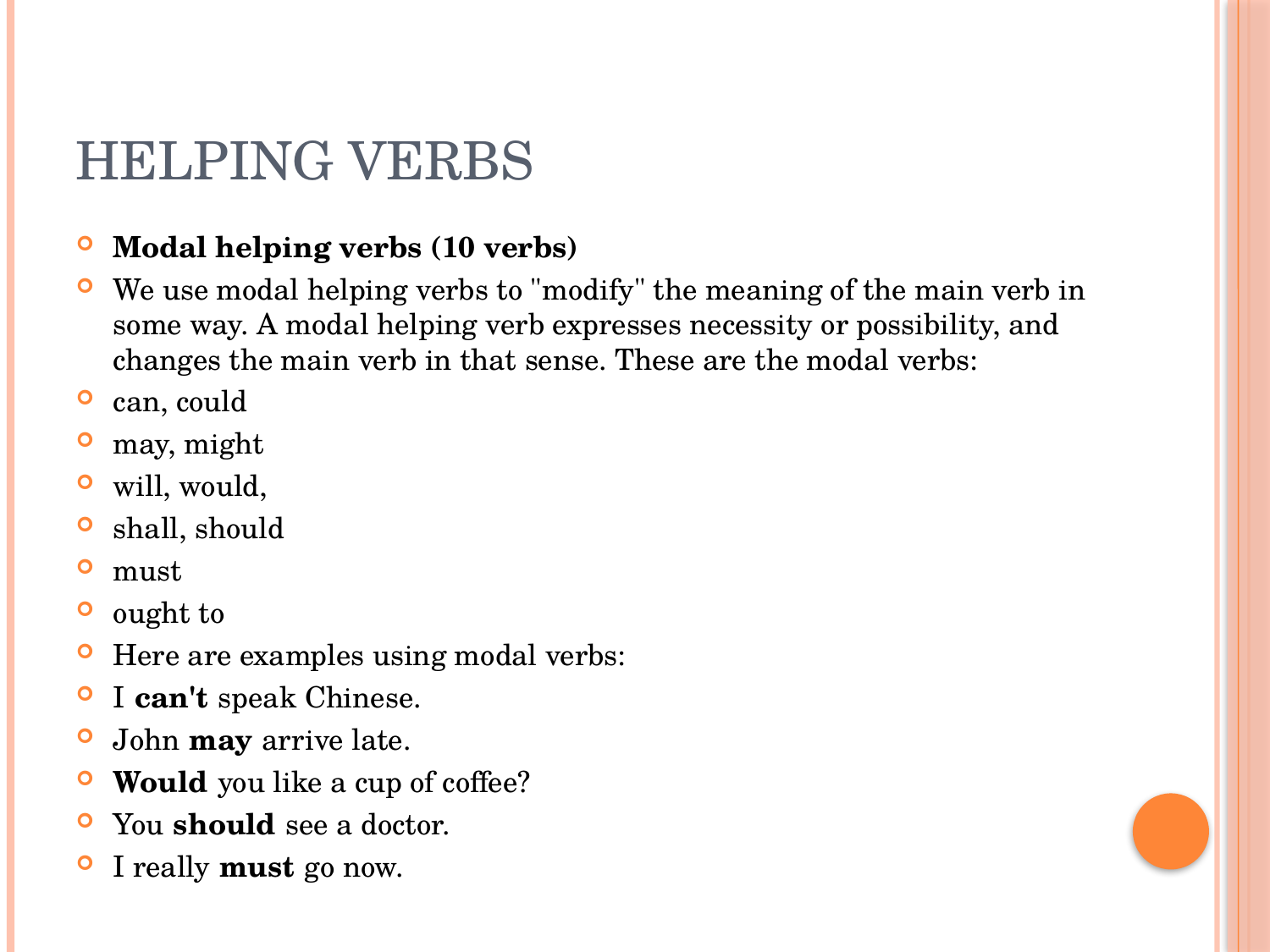

# Helping Verbs
Modal helping verbs (10 verbs)
We use modal helping verbs to "modify" the meaning of the main verb in some way. A modal helping verb expresses necessity or possibility, and changes the main verb in that sense. These are the modal verbs:
can, could
may, might
will, would,
shall, should
must
ought to
Here are examples using modal verbs:
I can't speak Chinese.
John may arrive late.
Would you like a cup of coffee?
You should see a doctor.
I really must go now.